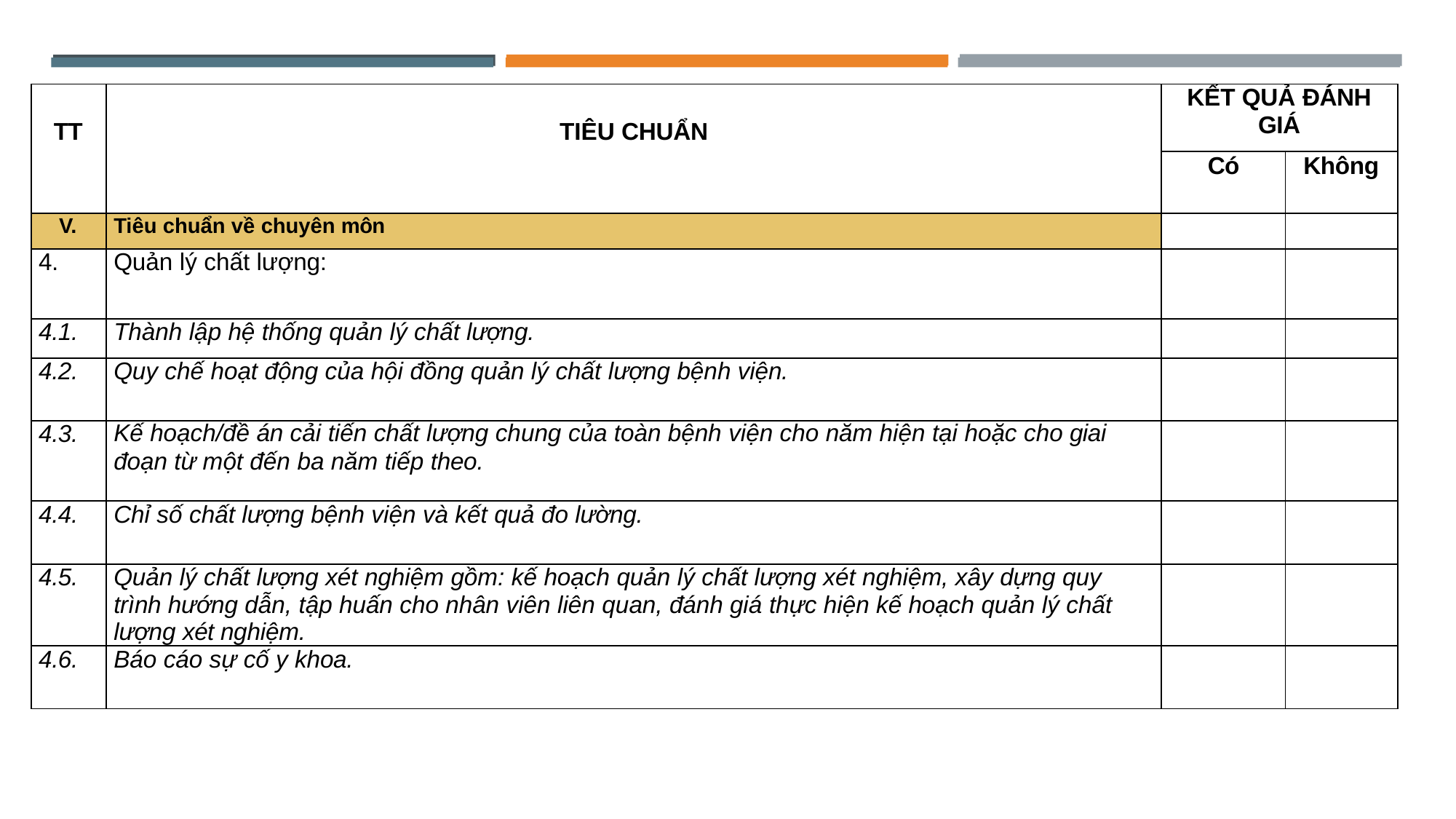

| TT | TIÊU CHUẨN | KẾT QUẢ ĐÁNH GIÁ |  |
| --- | --- | --- | --- |
|  |  | Có | Không |
| V. | Tiêu chuẩn về chuyên môn |  |  |
| 4. | Quản lý chất lượng: |  |  |
| 4.1. | Thành lập hệ thống quản lý chất lượng. |  |  |
| 4.2. | Quy chế hoạt động của hội đồng quản lý chất lượng bệnh viện. |  |  |
| 4.3. | Kế hoạch/đề án cải tiến chất lượng chung của toàn bệnh viện cho năm hiện tại hoặc cho giai đoạn từ một đến ba năm tiếp theo. |  |  |
| 4.4. | Chỉ số chất lượng bệnh viện và kết quả đo lường. |  |  |
| 4.5. | Quản lý chất lượng xét nghiệm gồm: kế hoạch quản lý chất lượng xét nghiệm, xây dựng quy trình hướng dẫn, tập huấn cho nhân viên liên quan, đánh giá thực hiện kế hoạch quản lý chất lượng xét nghiệm. |  |  |
| 4.6. | Báo cáo sự cố y khoa. |  |  |